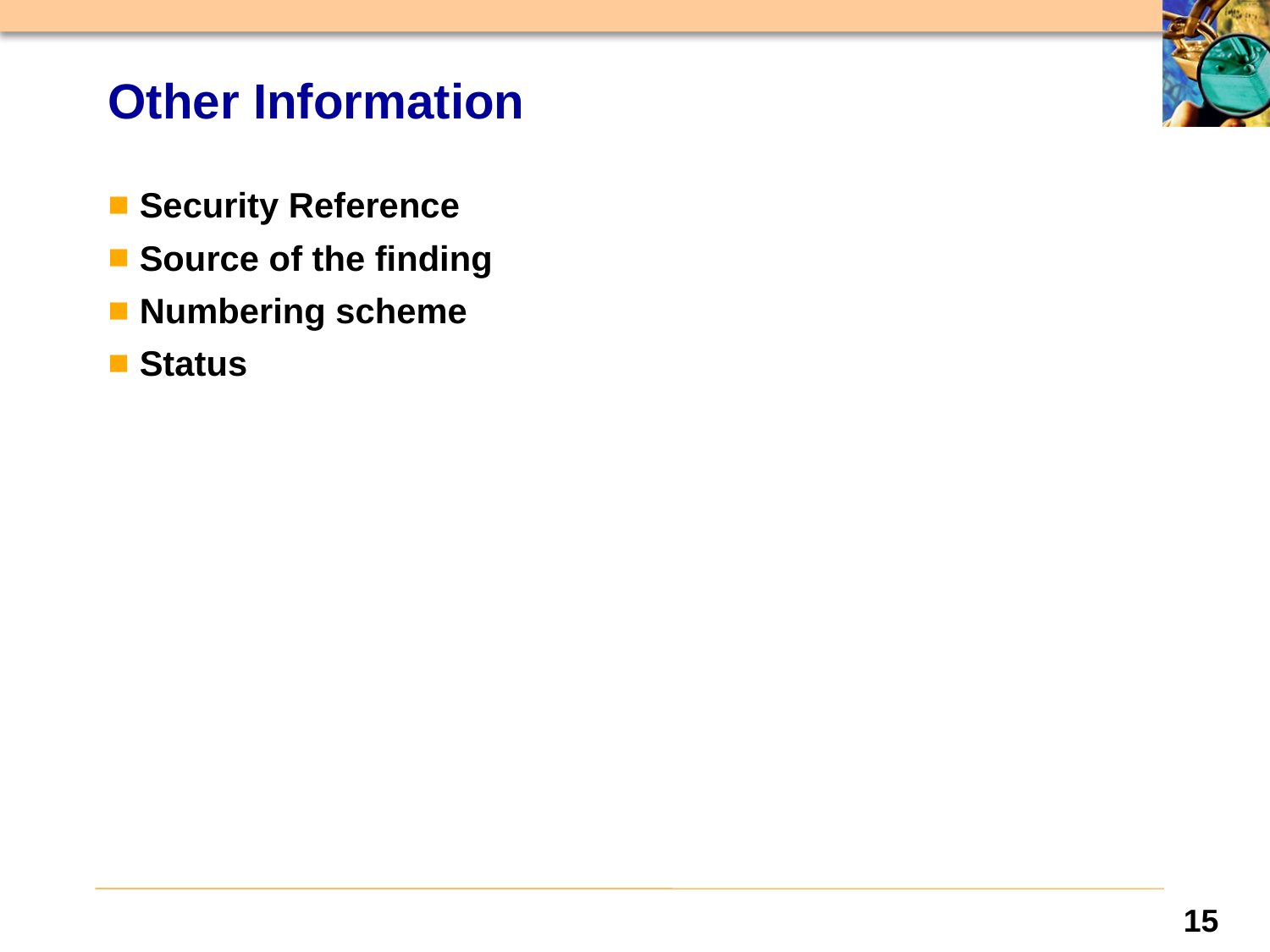

# Other Information
Security Reference
Source of the finding
Numbering scheme
Status